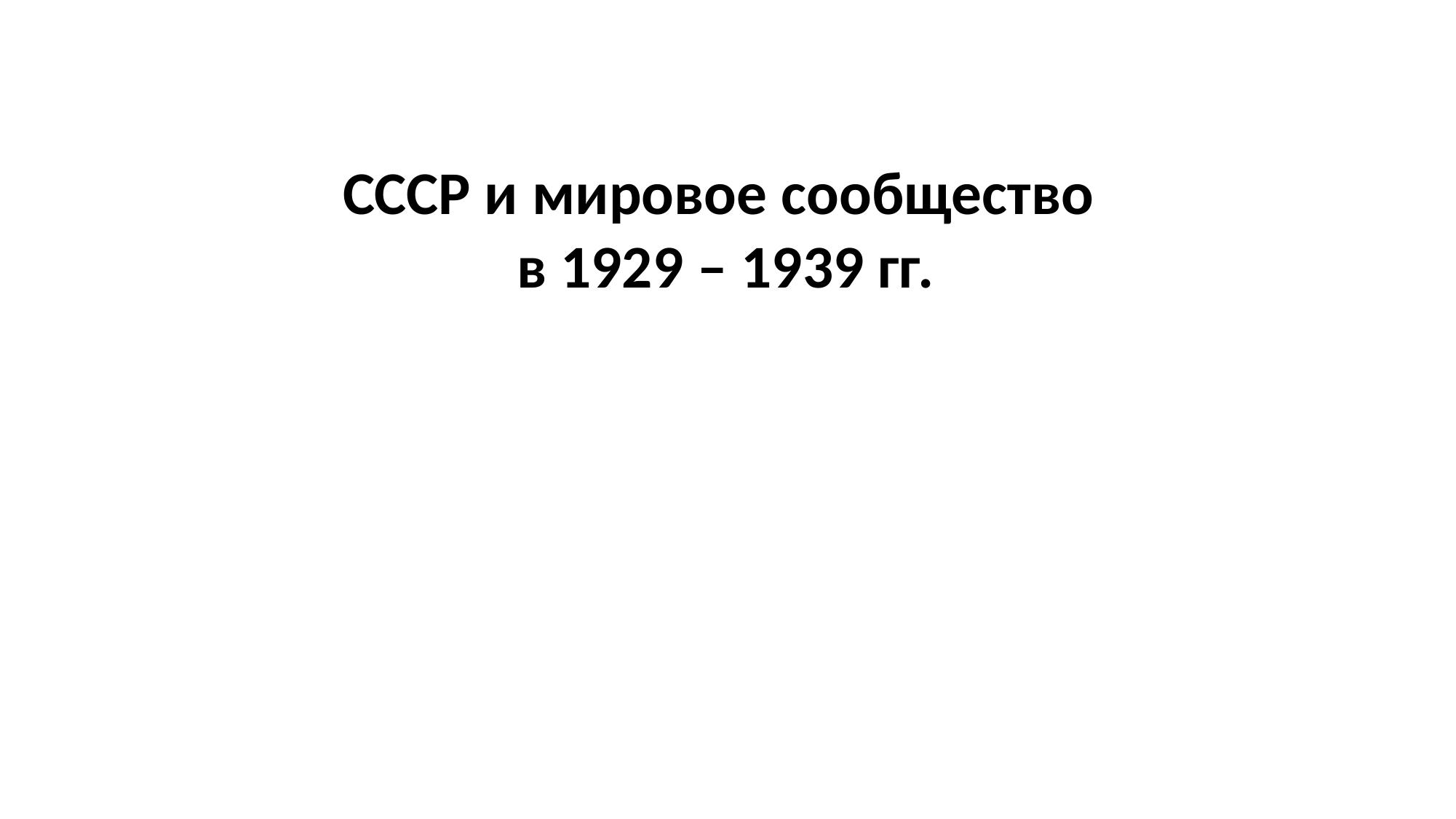

# СССР и мировое сообщество в 1929 – 1939 гг.